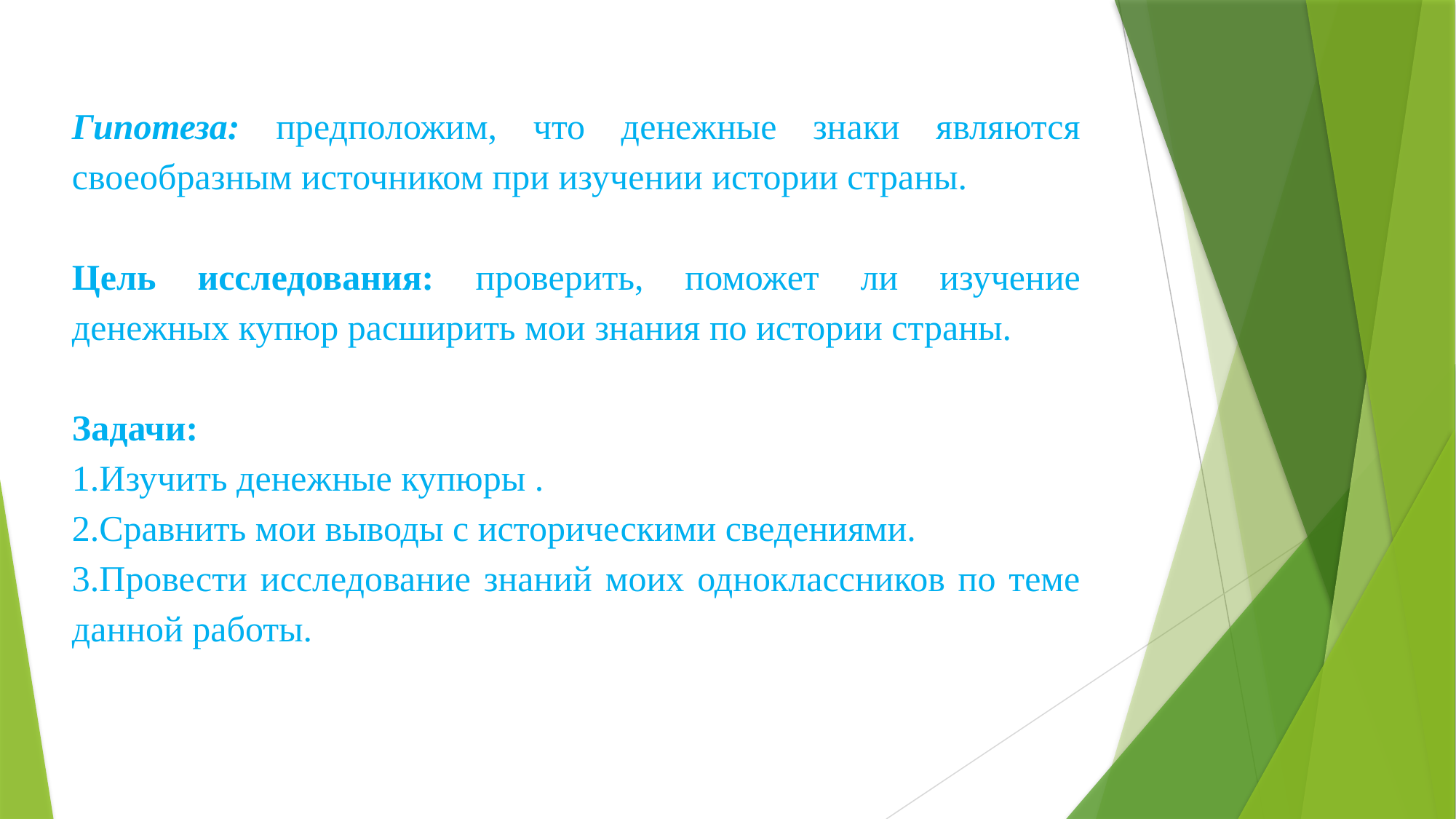

Гипотеза: предположим, что денежные знаки являются своеобразным источником при изучении истории страны.

Цель исследования: проверить, поможет ли изучение денежных купюр расширить мои знания по истории страны.

Задачи:
1.Изучить денежные купюры .
2.Сравнить мои выводы с историческими сведениями.
3.Провести исследование знаний моих одноклассников по теме данной работы.